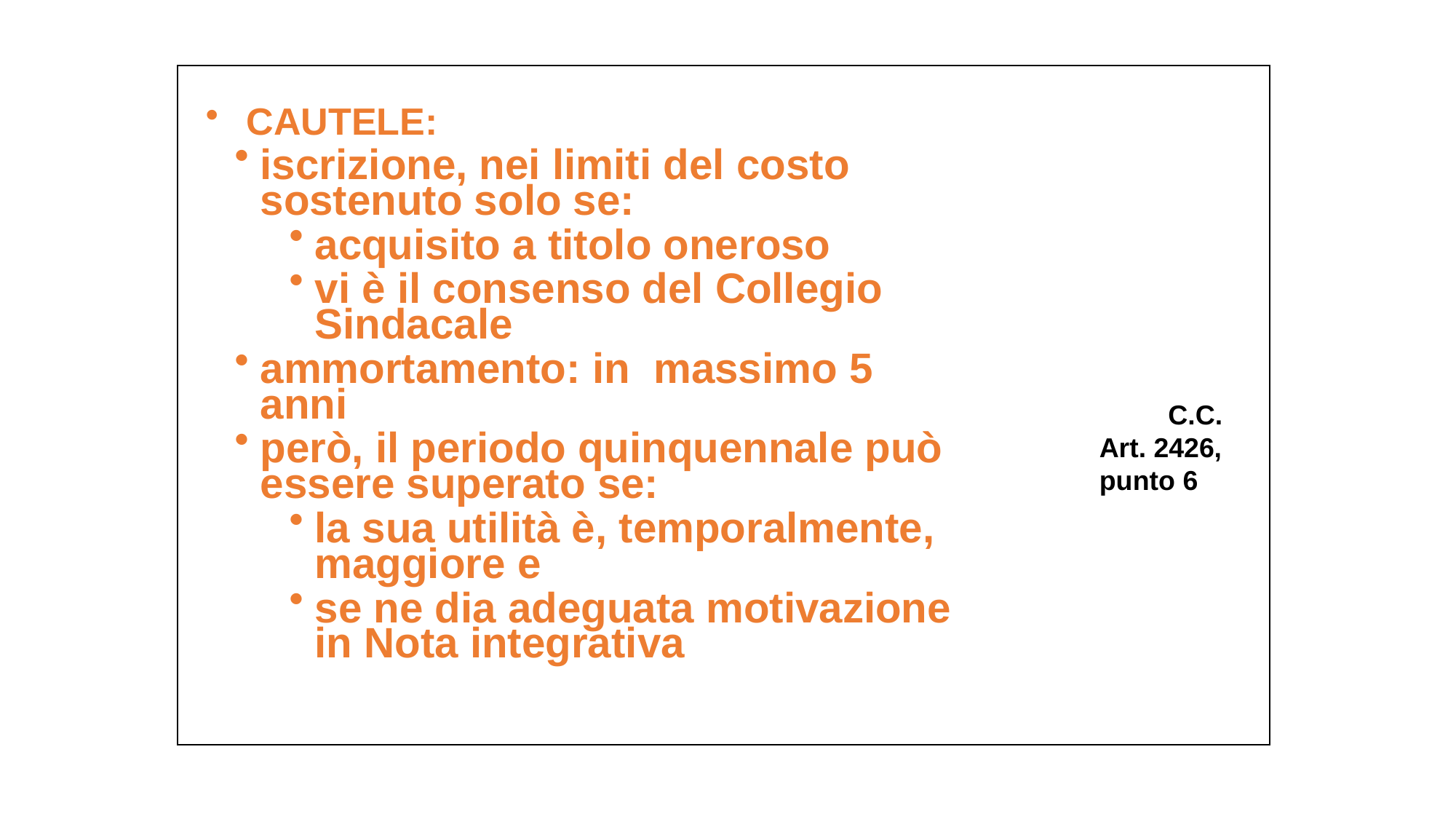

CAUTELE:
iscrizione, nei limiti del costo sostenuto solo se:
acquisito a titolo oneroso
vi è il consenso del Collegio Sindacale
ammortamento: in  massimo 5 anni
però, il periodo quinquennale può essere superato se:
la sua utilità è, temporalmente, maggiore e
se ne dia adeguata motivazione in Nota integrativa
         C.C.
Art. 2426,
punto 6